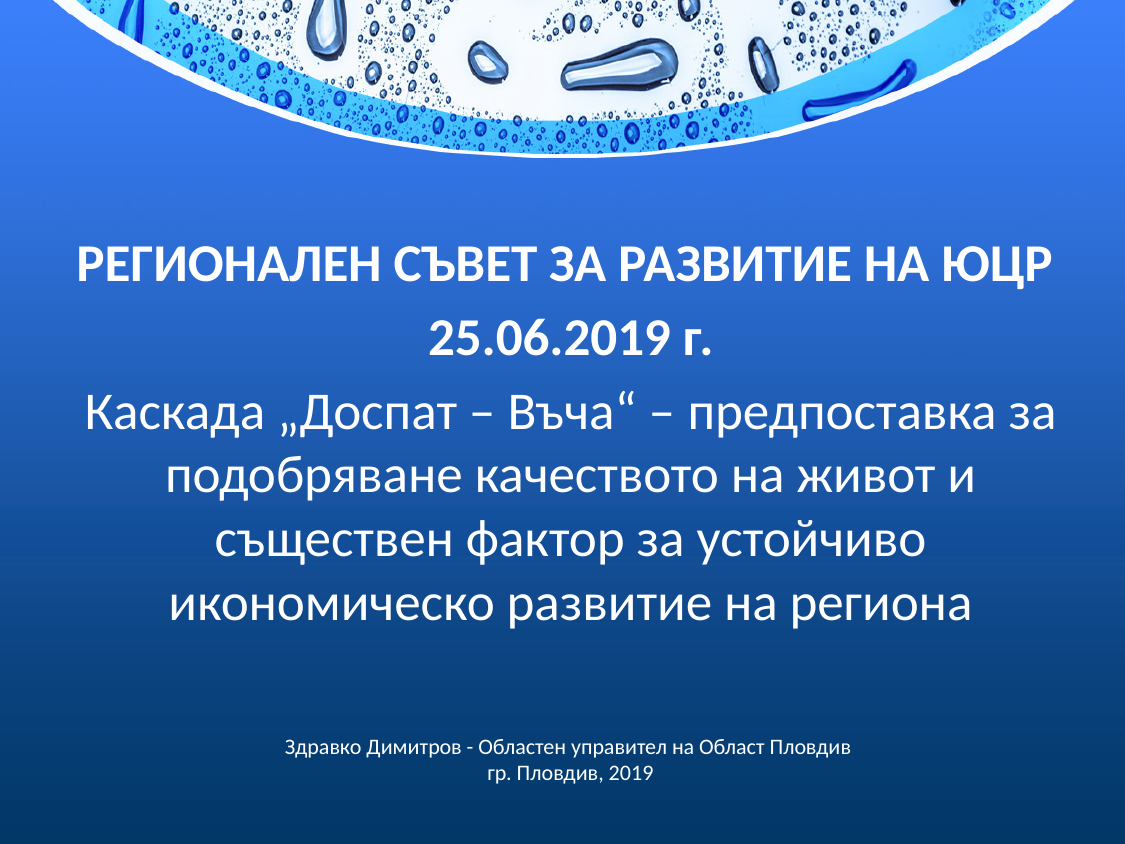

РЕГИОНАЛЕН СЪВЕТ ЗА РАЗВИТИЕ НА ЮЦР
25.06.2019 г.
Каскада „Доспат – Въча“ – предпоставка за подобряване качеството на живот и съществен фактор за устойчиво икономическо развитие на региона
# Здравко Димитров - Областен управител на Област Пловдив гр. Пловдив, 2019